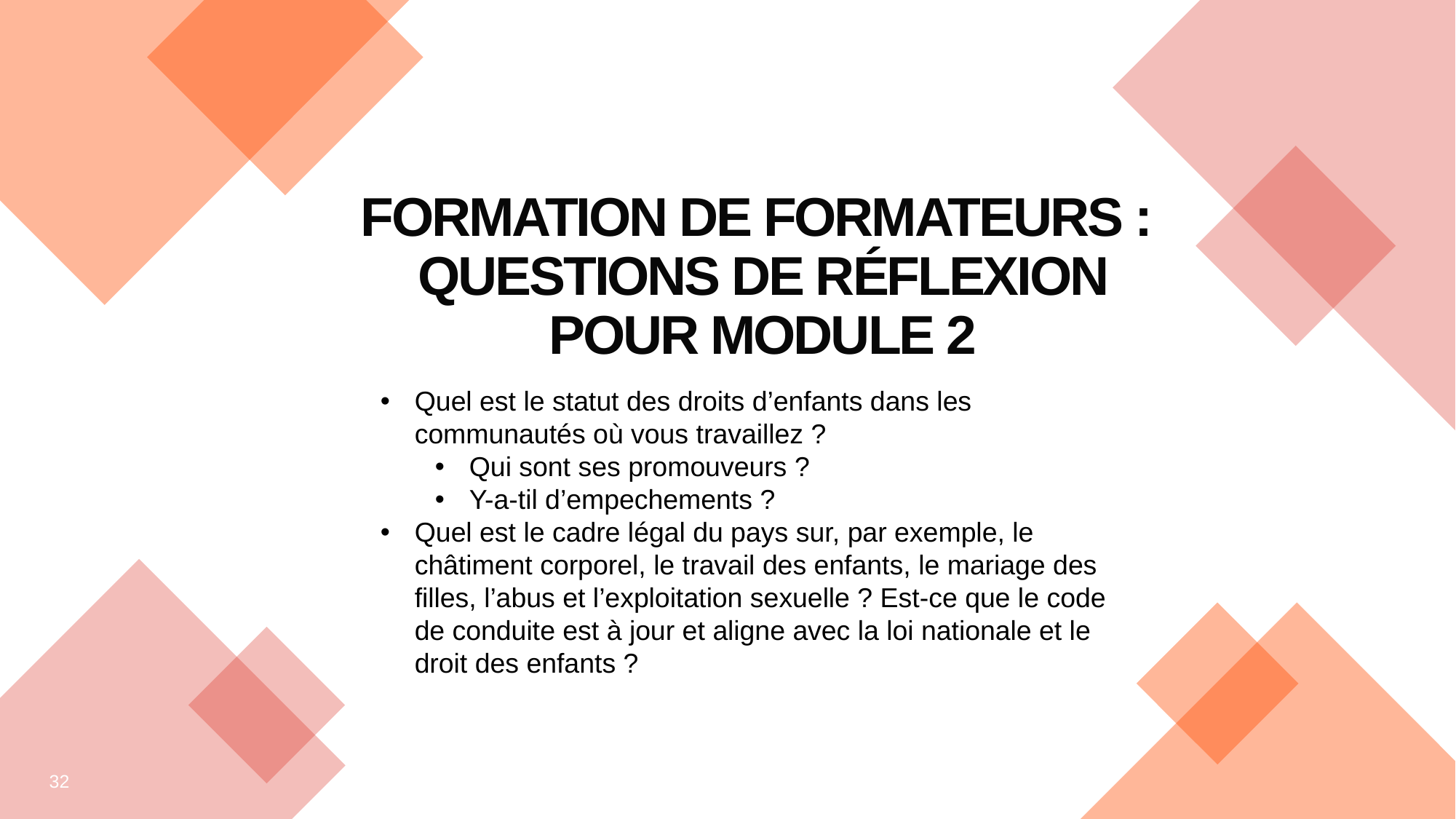

# Formation de formateurs : questions de réFleXion pour module 2

Quel est le statut des droits d’enfants dans les communautés où vous travaillez ?
Qui sont ses promouveurs ?
Y-a-til d’empechements ?
Quel est le cadre légal du pays sur, par exemple, le châtiment corporel, le travail des enfants, le mariage des filles, l’abus et l’exploitation sexuelle ? Est-ce que le code de conduite est à jour et aligne avec la loi nationale et le droit des enfants ?

32